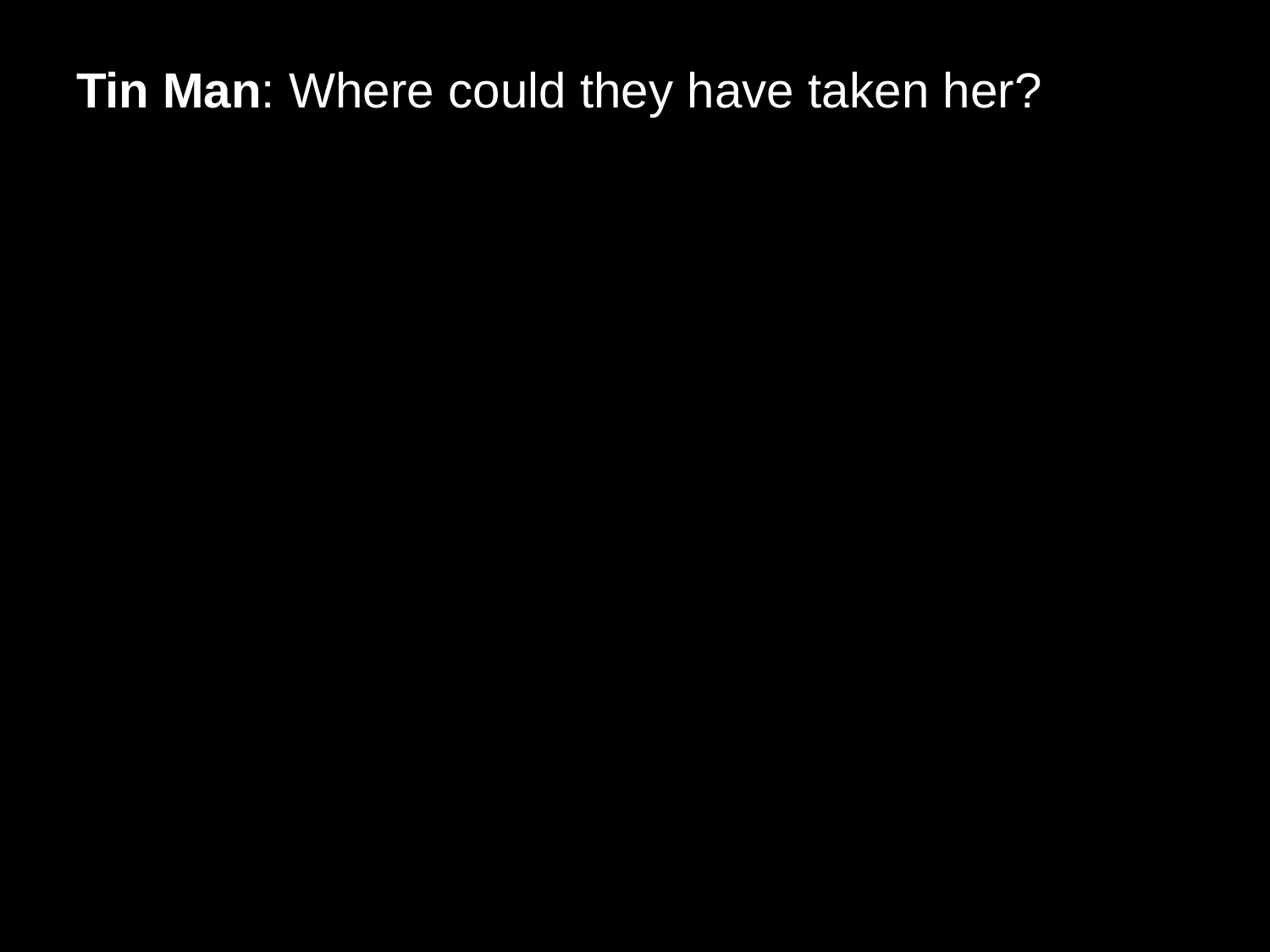

# Tin Man: Where could they have taken her?